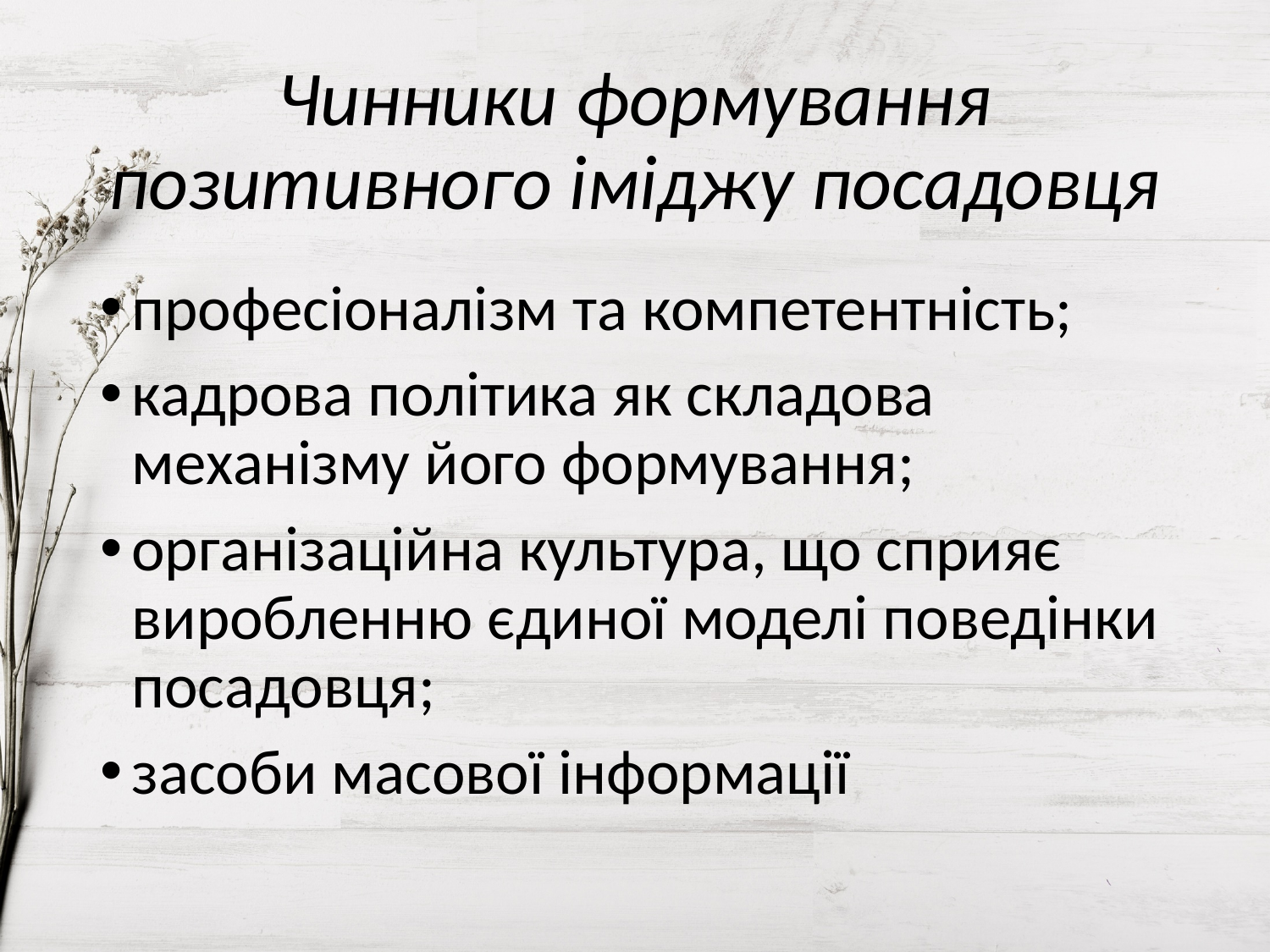

# Чинники формування позитивного іміджу посадовця
професіоналізм та компетентність;
кадрова політика як складова механізму його формування;
організаційна культура, що сприяє виробленню єдиної моделі поведінки посадовця;
засоби масової інформації